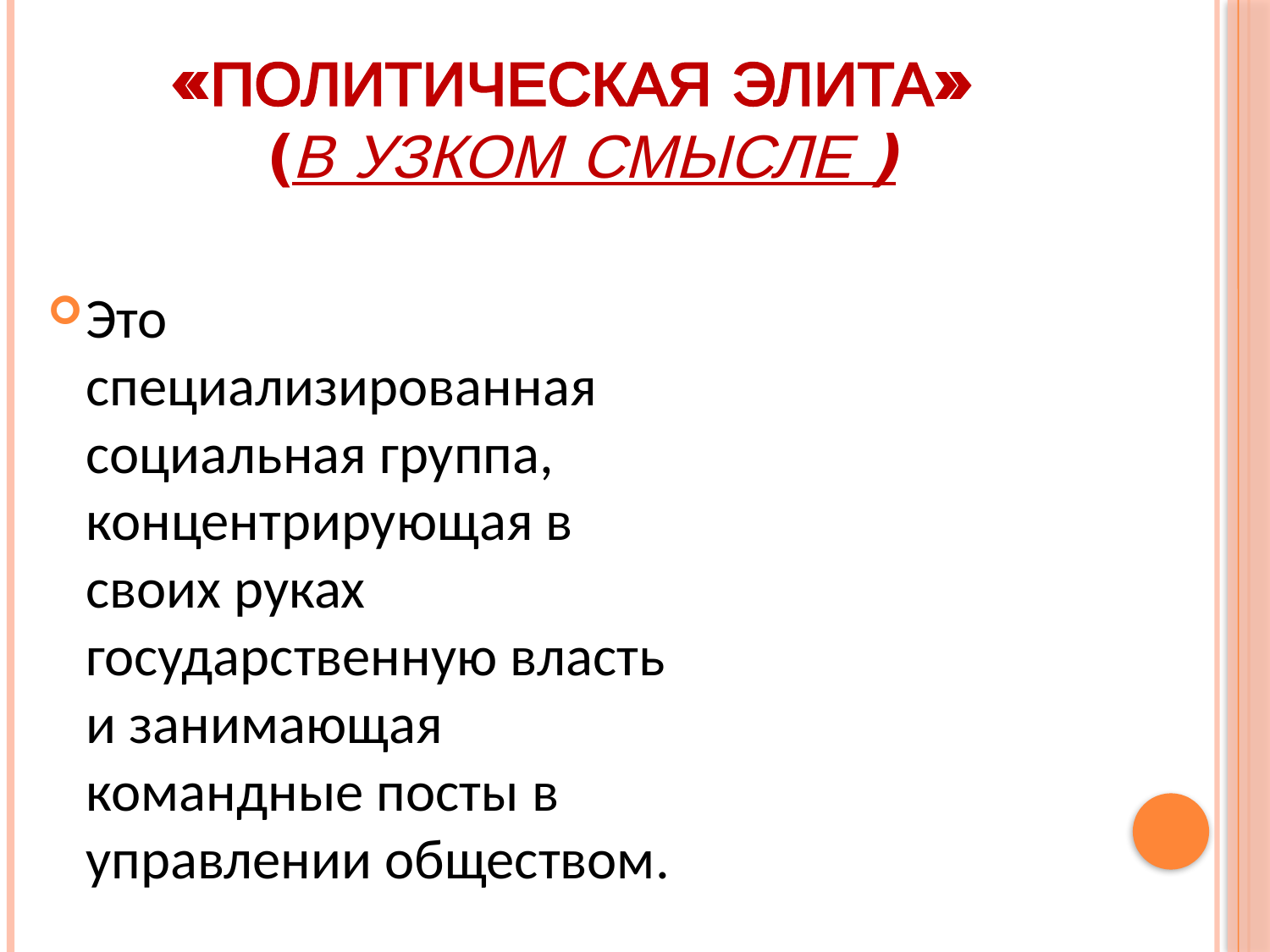

# «Политическая элита» (в узком смысле )
Это специализированная социальная группа, концентрирующая в своих руках государственную власть и занимающая командные посты в управлении обществом.